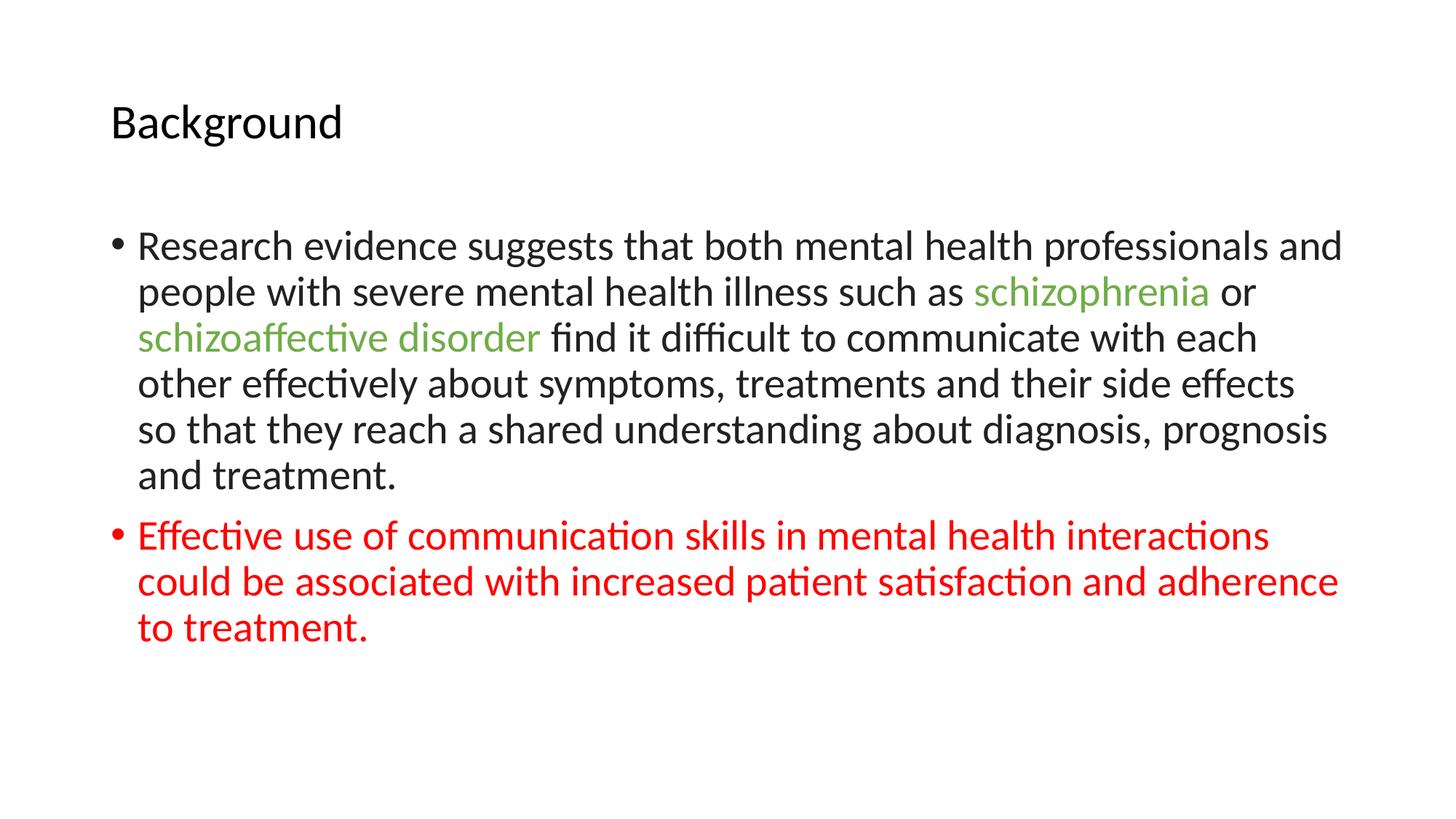

# Background
Research evidence suggests that both mental health professionals and people with severe mental health illness such as schizophrenia or schizoaffective disorder find it difficult to communicate with each other effectively about symptoms, treatments and their side effects so that they reach a shared understanding about diagnosis, prognosis and treatment.
Effective use of communication skills in mental health interactions could be associated with increased patient satisfaction and adherence to treatment.